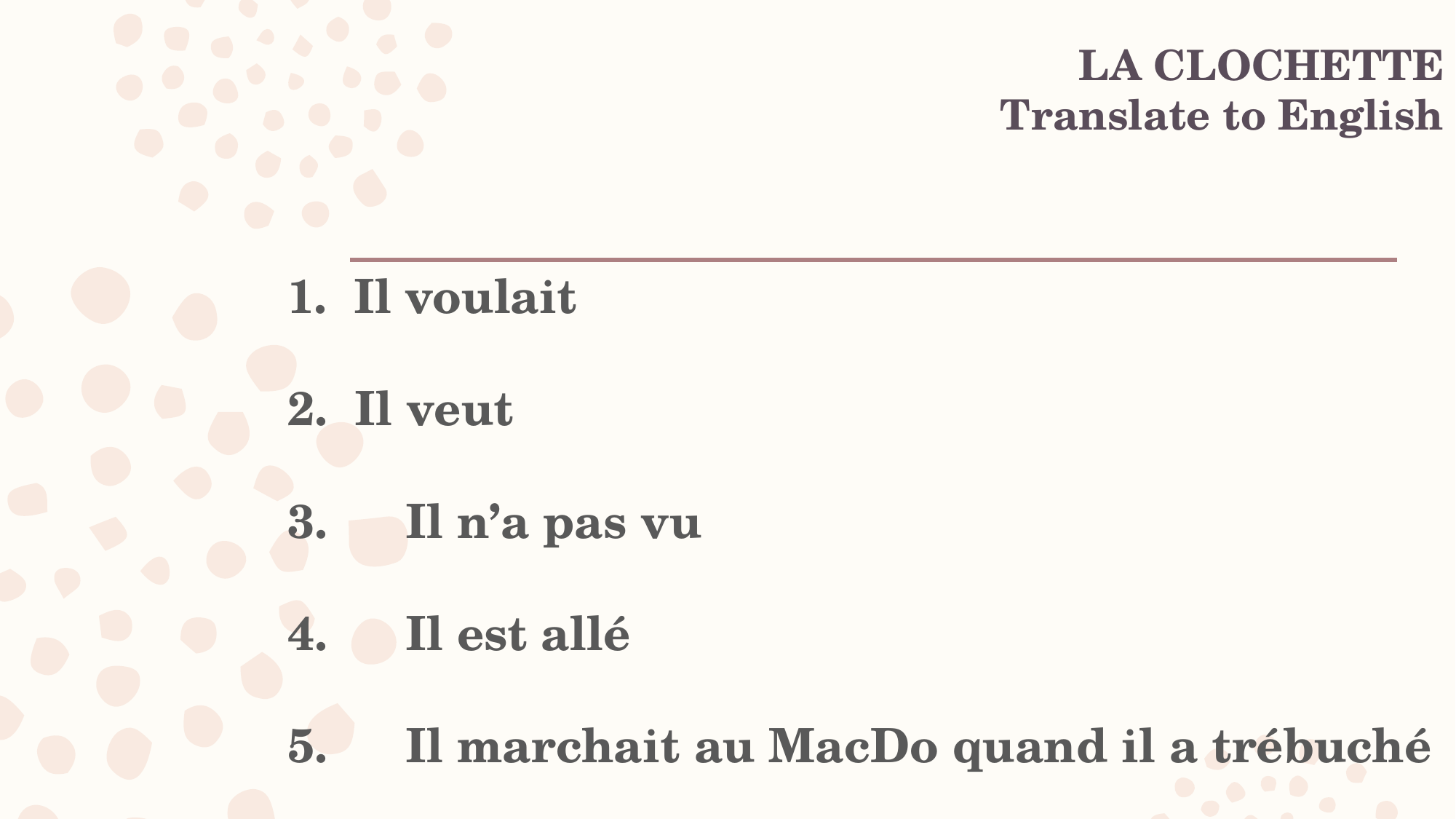

# LA CLOCHETTE Translate to English
1.  Il voulait

2.  Il veut

Il n’a pas vu

Il est allé

Il marchait au MacDo quand il a trébuché